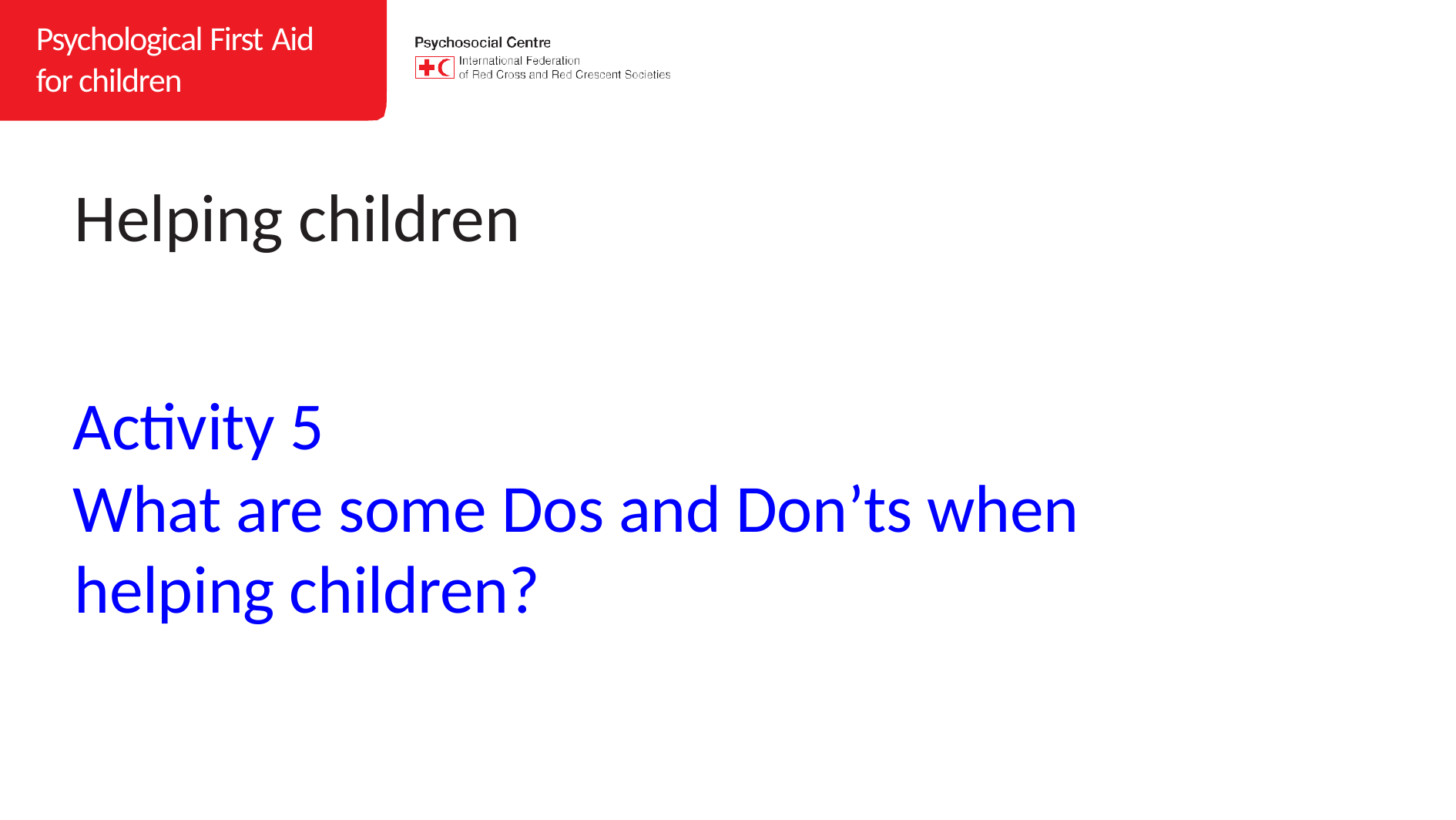

# Helping children

Activity 5
What are some Dos and Don’ts when helping children?
CARL WHETHAM / IFRC